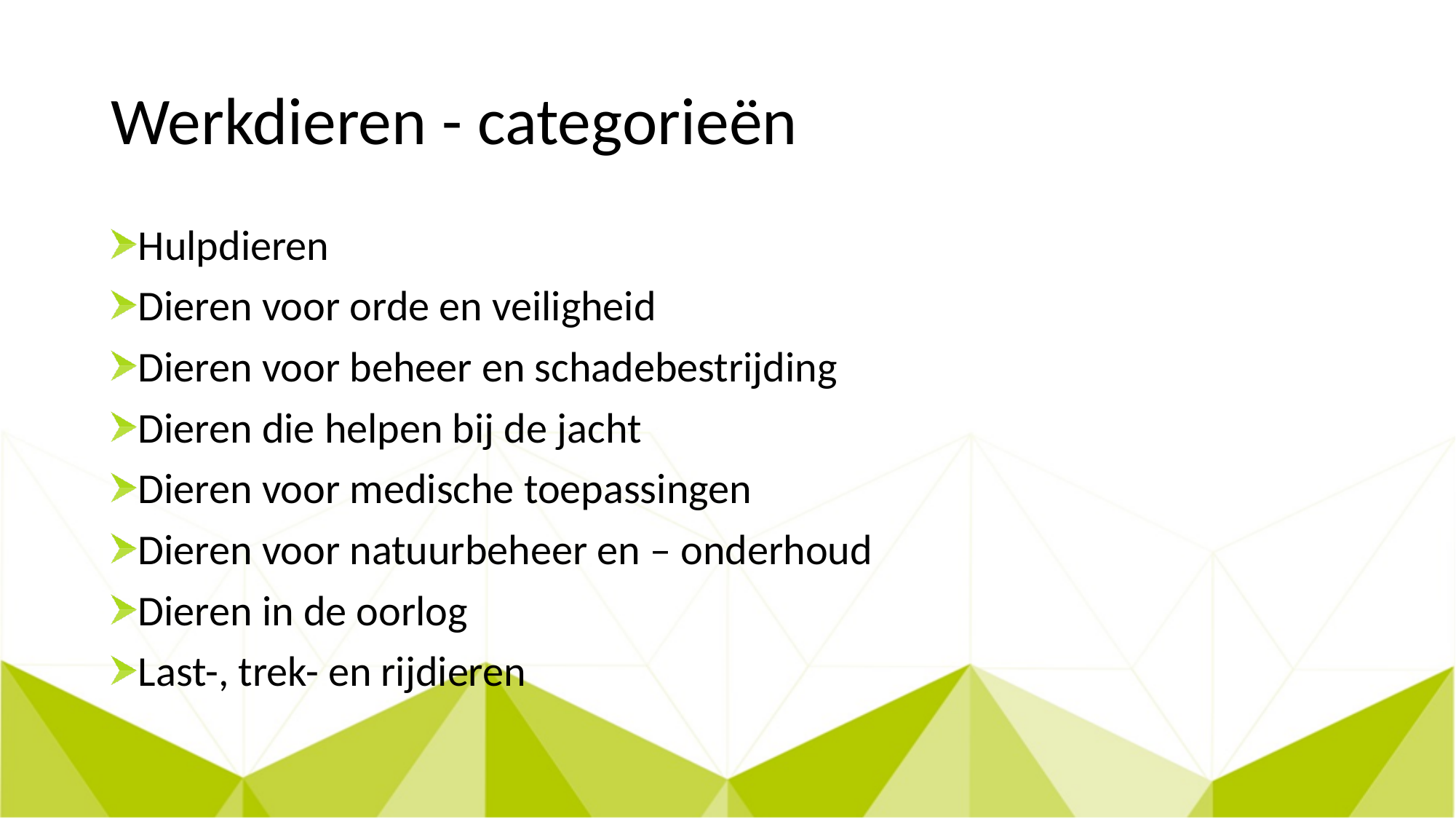

# Werkdieren - categorieën
Hulpdieren
Dieren voor orde en veiligheid
Dieren voor beheer en schadebestrijding
Dieren die helpen bij de jacht
Dieren voor medische toepassingen
Dieren voor natuurbeheer en – onderhoud
Dieren in de oorlog
Last-, trek- en rijdieren